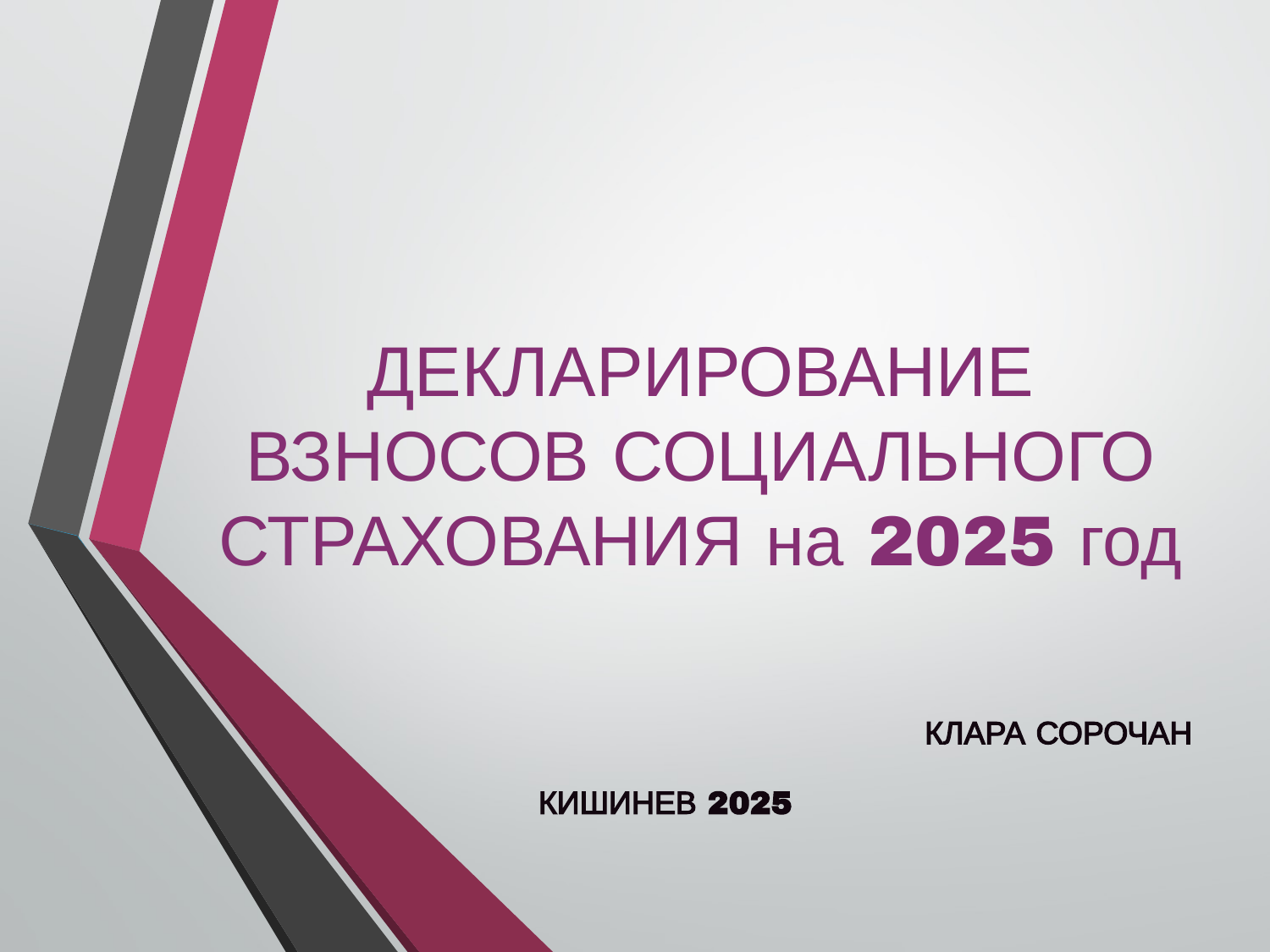

# ДЕКЛАРИРОВАНИЕ ВЗНОСОВ СОЦИАЛЬНОГО СТРАХОВАНИЯ на 2025 год
КЛАРА СОРОЧАН
КИШИНЕВ 2025